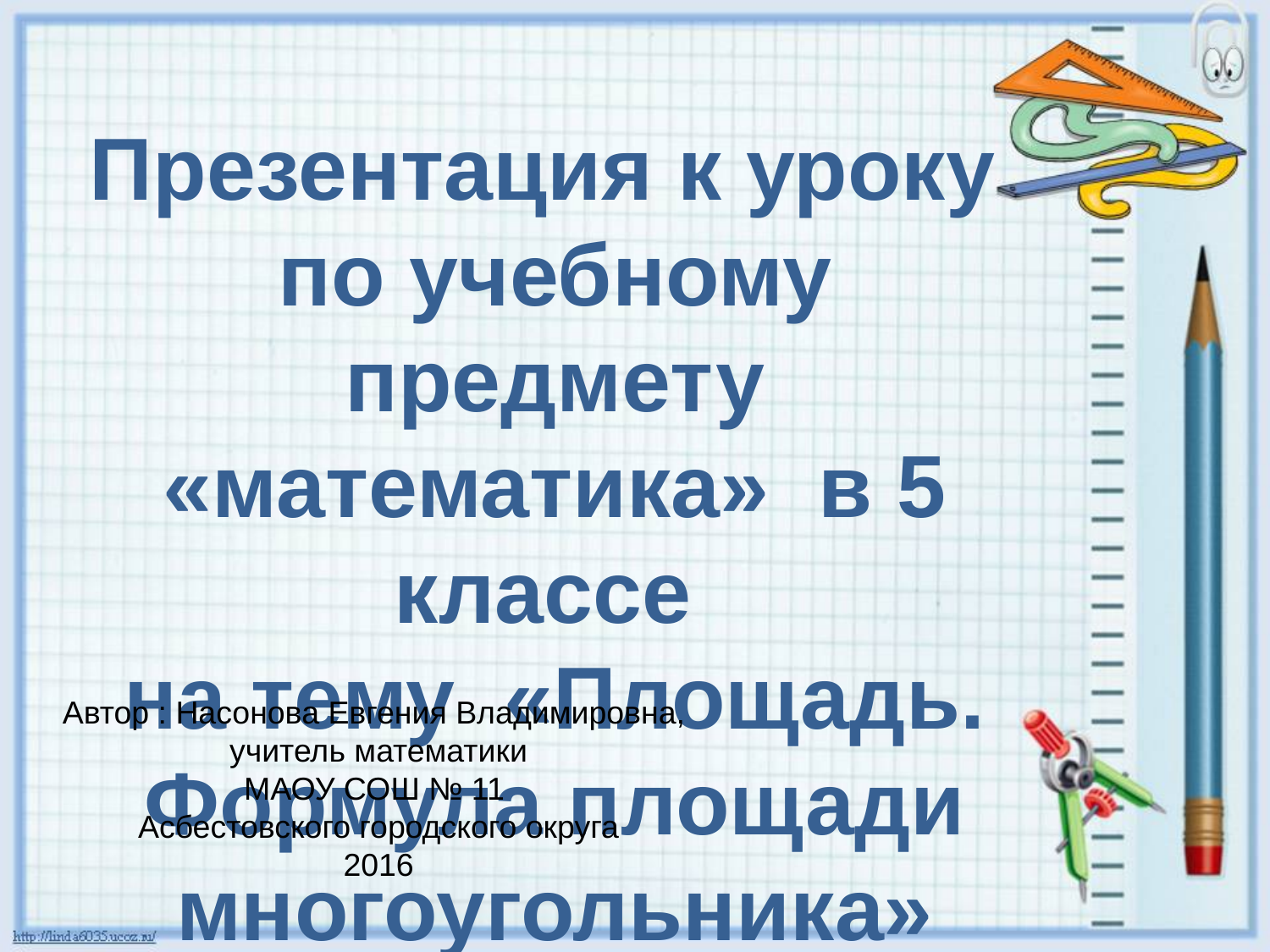

Презентация к уроку
по учебному предмету «математика»  в 5 классе
на тему  «Площадь. Формула площади многоугольника»
Автор : Насонова Евгения Владимировна,
учитель математики
МАОУ СОШ № 11
Асбестовского городского округа
2016